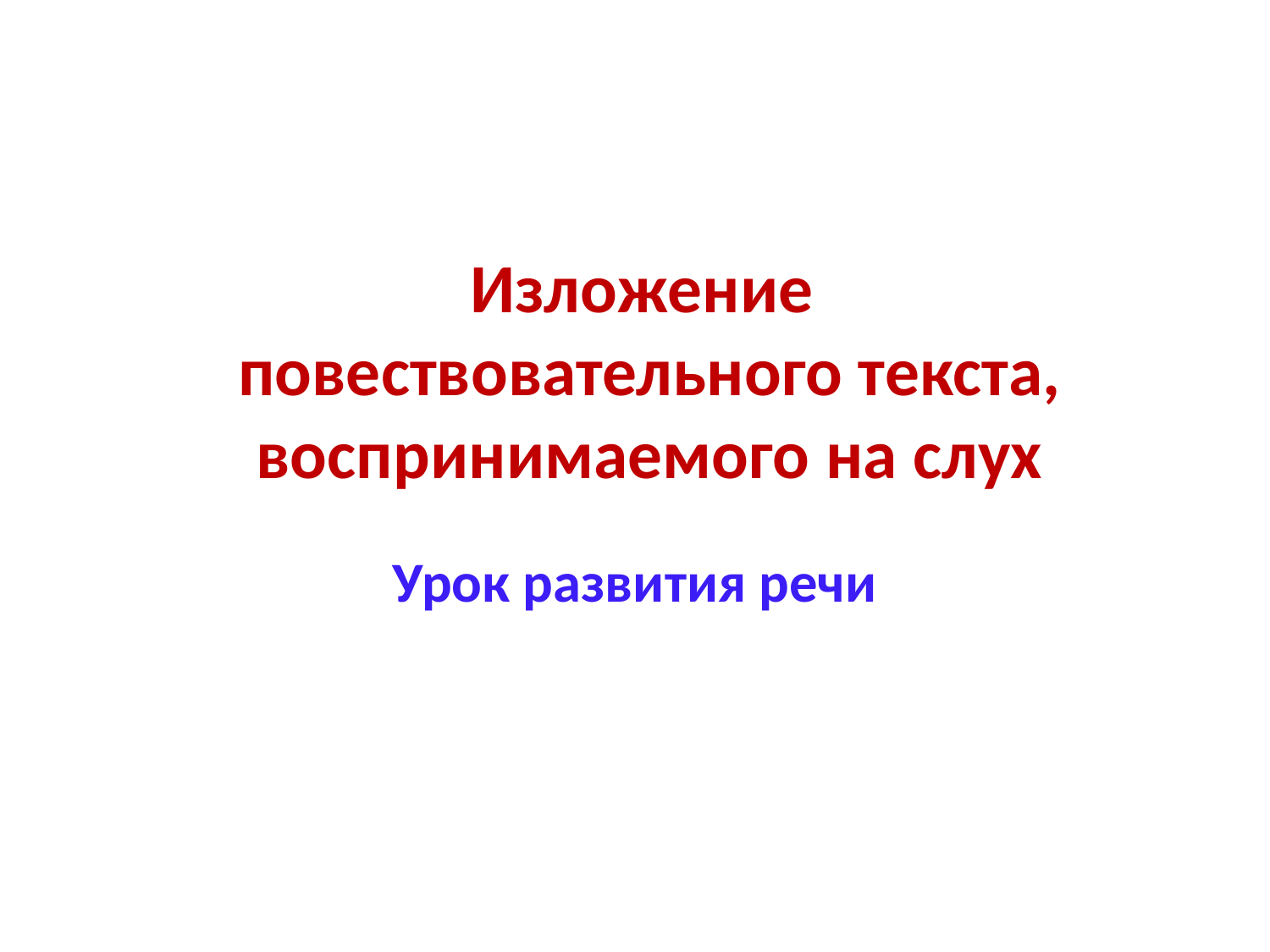

# Изложение повествовательного текста, воспринимаемого на слух
Урок развития речи